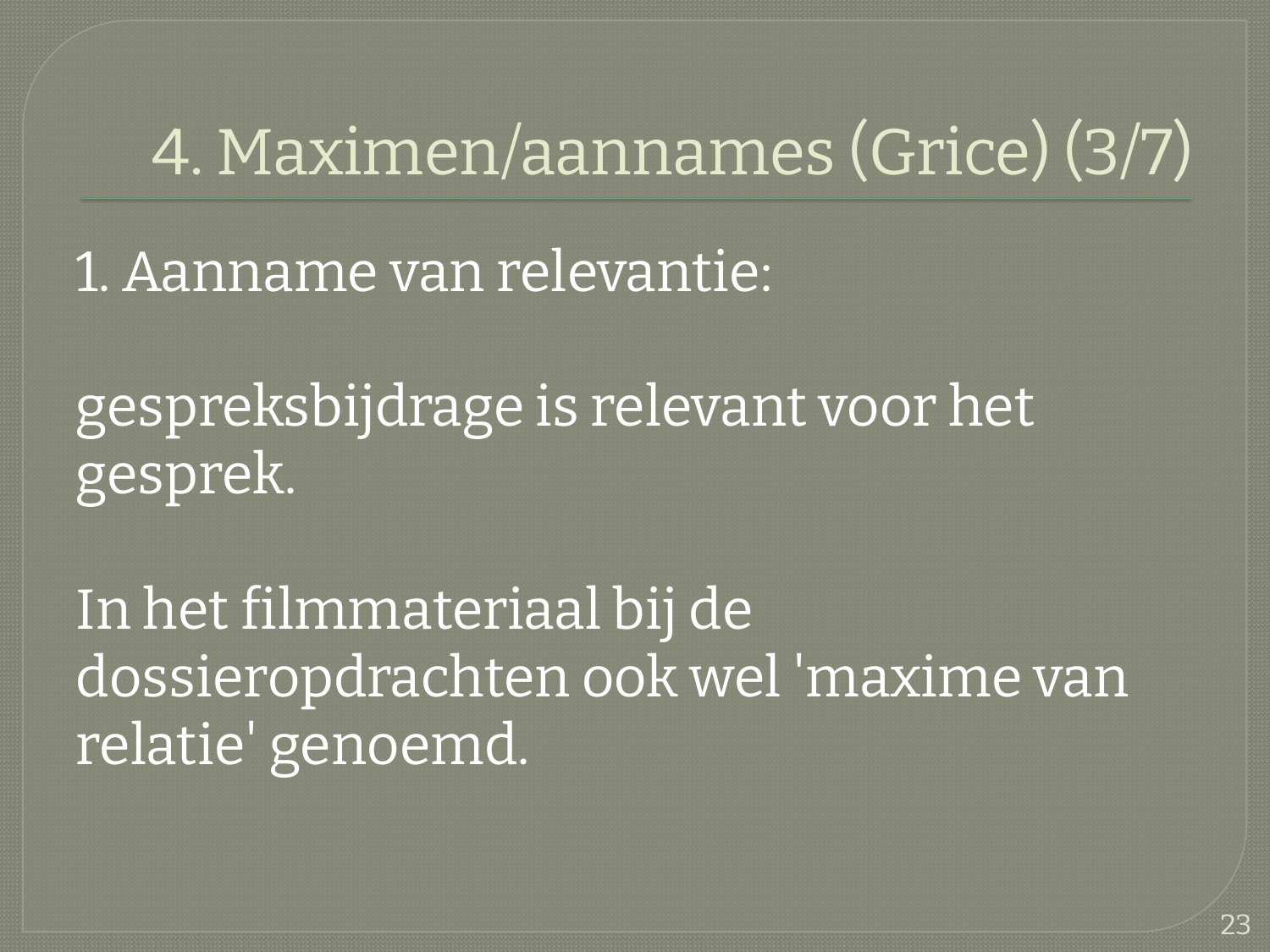

# 4. Maximen/aannames (Grice) (3/7)
1. Aanname van relevantie:

gespreksbijdrage is relevant voor het gesprek.

In het filmmateriaal bij de dossieropdrachten ook wel 'maxime van relatie' genoemd.
23